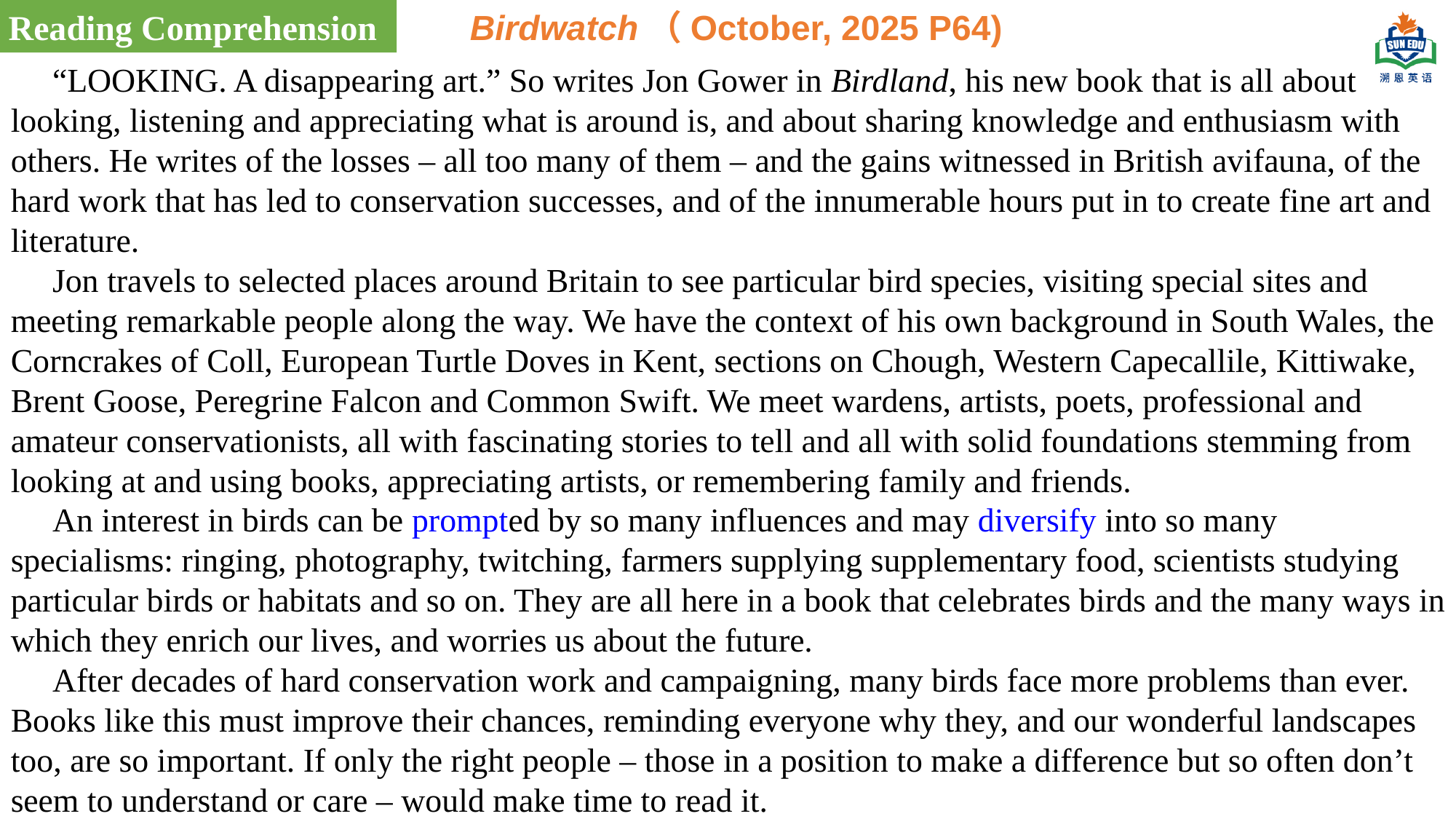

Reading Comprehension
Birdwatch（October, 2025 P64)
“LOOKING. A disappearing art.” So writes Jon Gower in Birdland, his new book that is all about looking, listening and appreciating what is around is, and about sharing knowledge and enthusiasm with others. He writes of the losses – all too many of them – and the gains witnessed in British avifauna, of the hard work that has led to conservation successes, and of the innumerable hours put in to create fine art and literature.
Jon travels to selected places around Britain to see particular bird species, visiting special sites and meeting remarkable people along the way. We have the context of his own background in South Wales, the Corncrakes of Coll, European Turtle Doves in Kent, sections on Chough, Western Capecallile, Kittiwake, Brent Goose, Peregrine Falcon and Common Swift. We meet wardens, artists, poets, professional and amateur conservationists, all with fascinating stories to tell and all with solid foundations stemming from looking at and using books, appreciating artists, or remembering family and friends.
An interest in birds can be prompted by so many influences and may diversify into so many specialisms: ringing, photography, twitching, farmers supplying supplementary food, scientists studying particular birds or habitats and so on. They are all here in a book that celebrates birds and the many ways in which they enrich our lives, and worries us about the future.
After decades of hard conservation work and campaigning, many birds face more problems than ever. Books like this must improve their chances, reminding everyone why they, and our wonderful landscapes too, are so important. If only the right people – those in a position to make a difference but so often don’t seem to understand or care – would make time to read it.